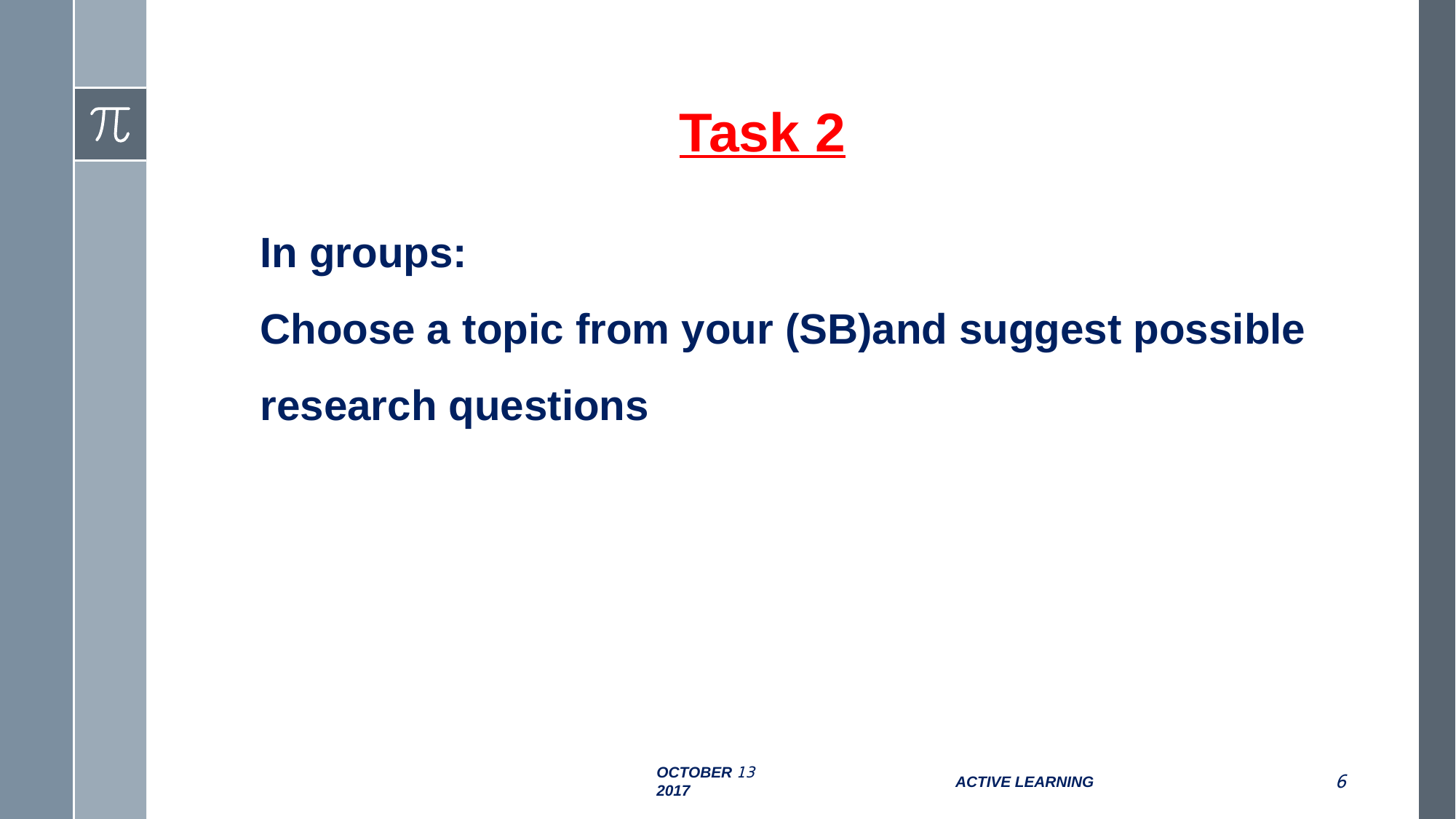

# Task 2
In groups:
Choose a topic from your (SB)and suggest possible research questions

Active Learning
6
13 October 2017